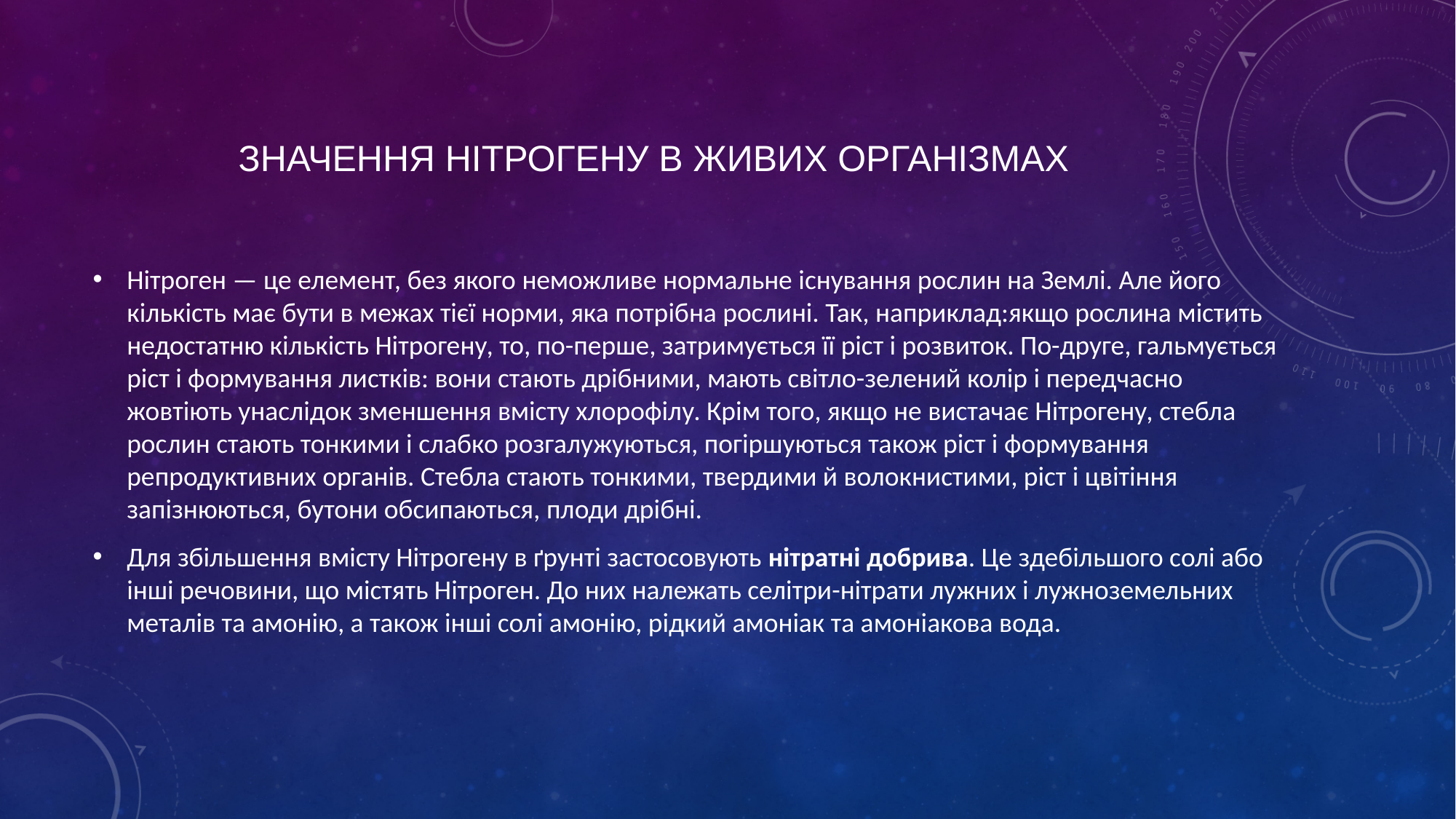

# Значення Нітрогену в живих організмах
Нітроген — це елемент, без якого неможливе нормальне існування рослин на Землі. Але його кількість має бути в межах тієї норми, яка потрібна рослині. Так, наприклад:якщо рослина містить недостатню кількість Нітрогену, то, по-перше, затримується її ріст і розвиток. По-друге, гальмується ріст і формування листків: вони стають дрібними, мають світло-зелений колір і передчасно жовтіють унаслідок зменшення вмісту хлорофілу. Крім того, якщо не вистачає Нітрогену, стебла рослин стають тонкими і слабко розгалужуються, погіршуються також ріст і формування репродуктивних органів. Стебла стають тонкими, твердими й волокнистими, ріст і цвітіння запізнюються, бутони обсипаються, плоди дрібні.
Для збільшення вмісту Нітрогену в ґрунті застосовують нітратні добрива. Це здебільшого солі або інші речовини, що містять Нітроген. До них належать селітри-нітрати лужних і лужноземельних металів та амонію, а також інші солі амонію, рідкий амоніак та амоніакова вода.